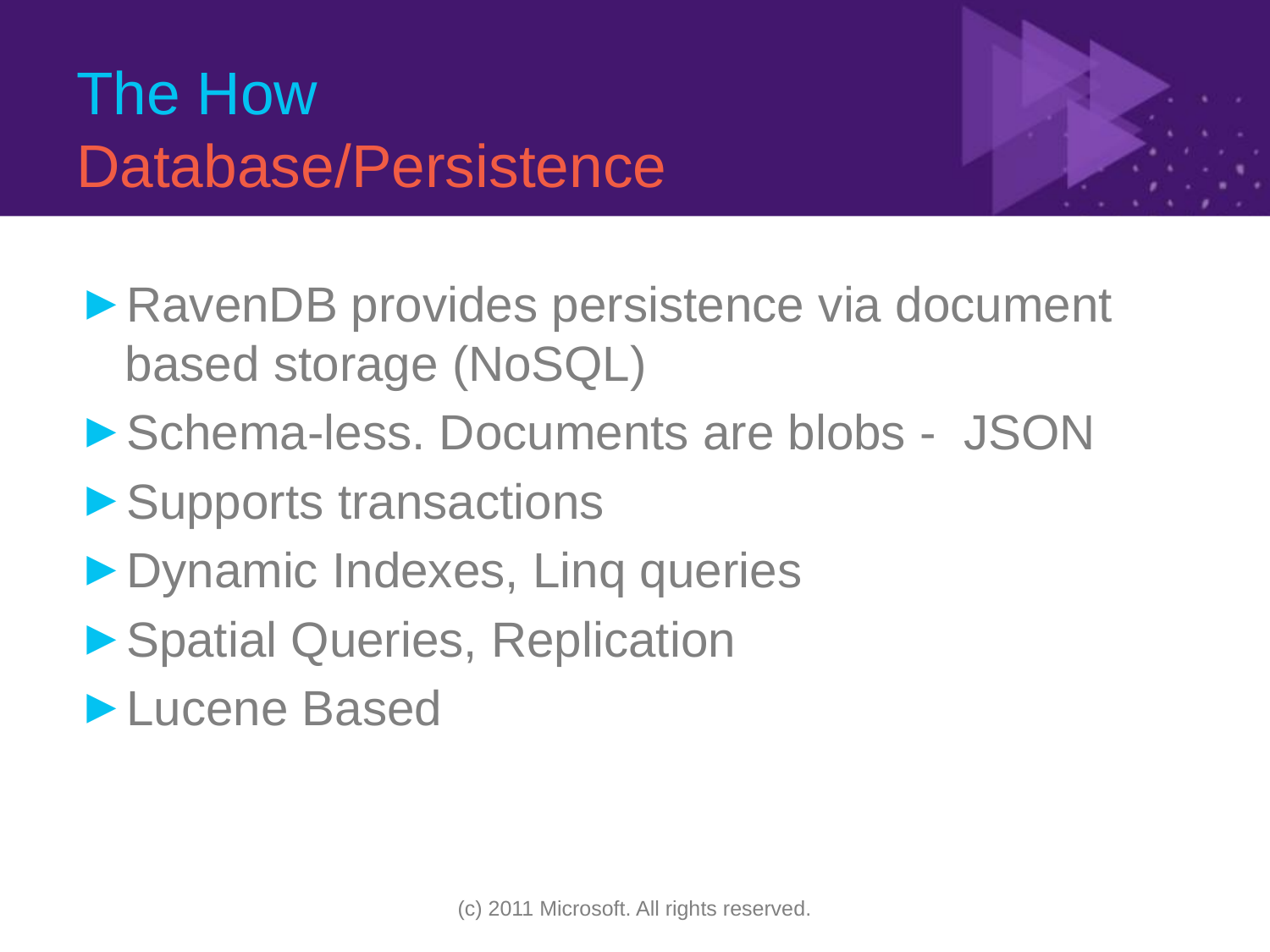

# The How Database/Persistence
RavenDB provides persistence via document based storage (NoSQL)
Schema-less. Documents are blobs -  JSON
Supports transactions
Dynamic Indexes, Linq queries
Spatial Queries, Replication
Lucene Based

(c) 2011 Microsoft. All rights reserved.